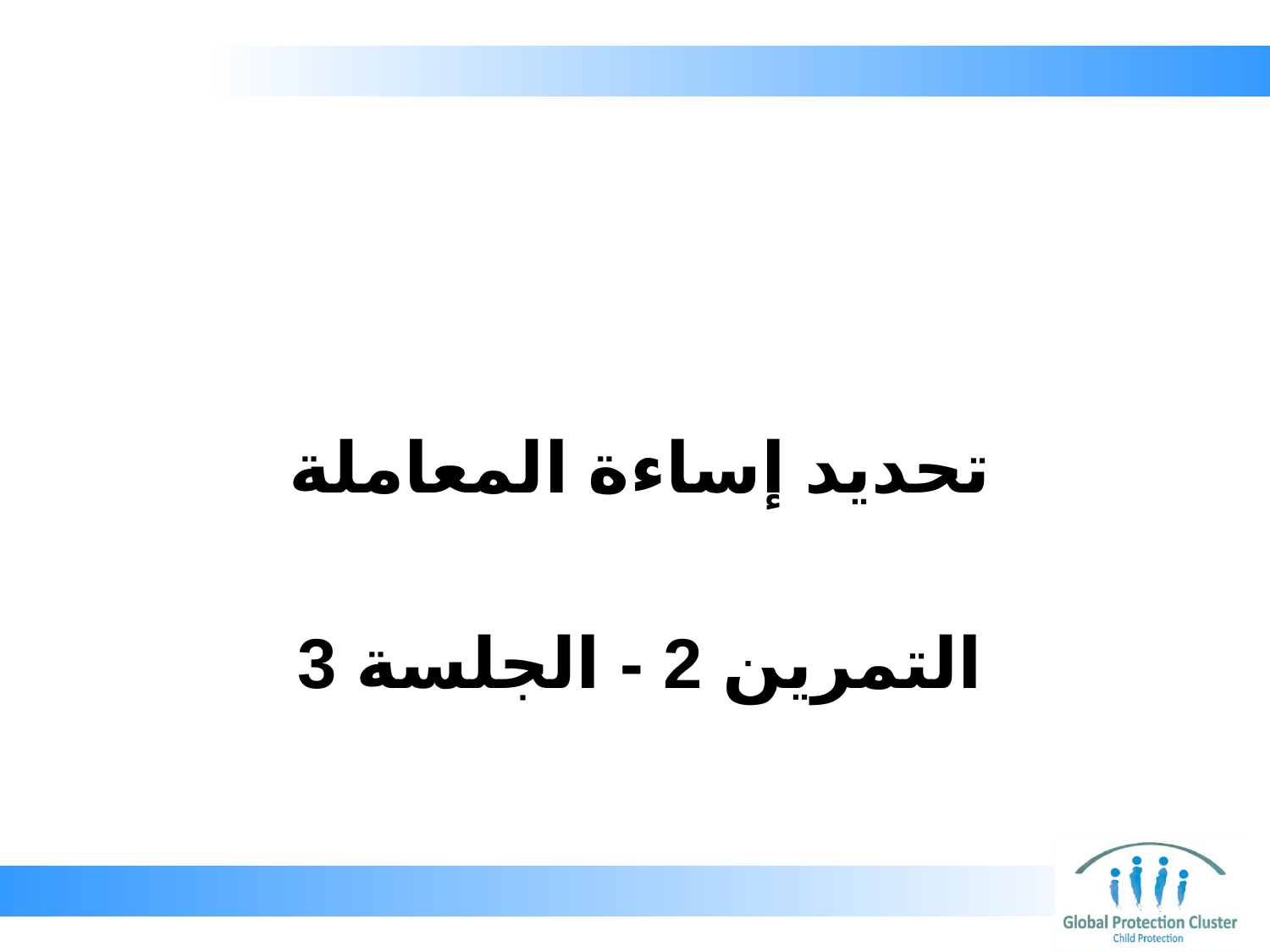

تحديد إساءة المعاملة

# التمرين 2 - الجلسة 3